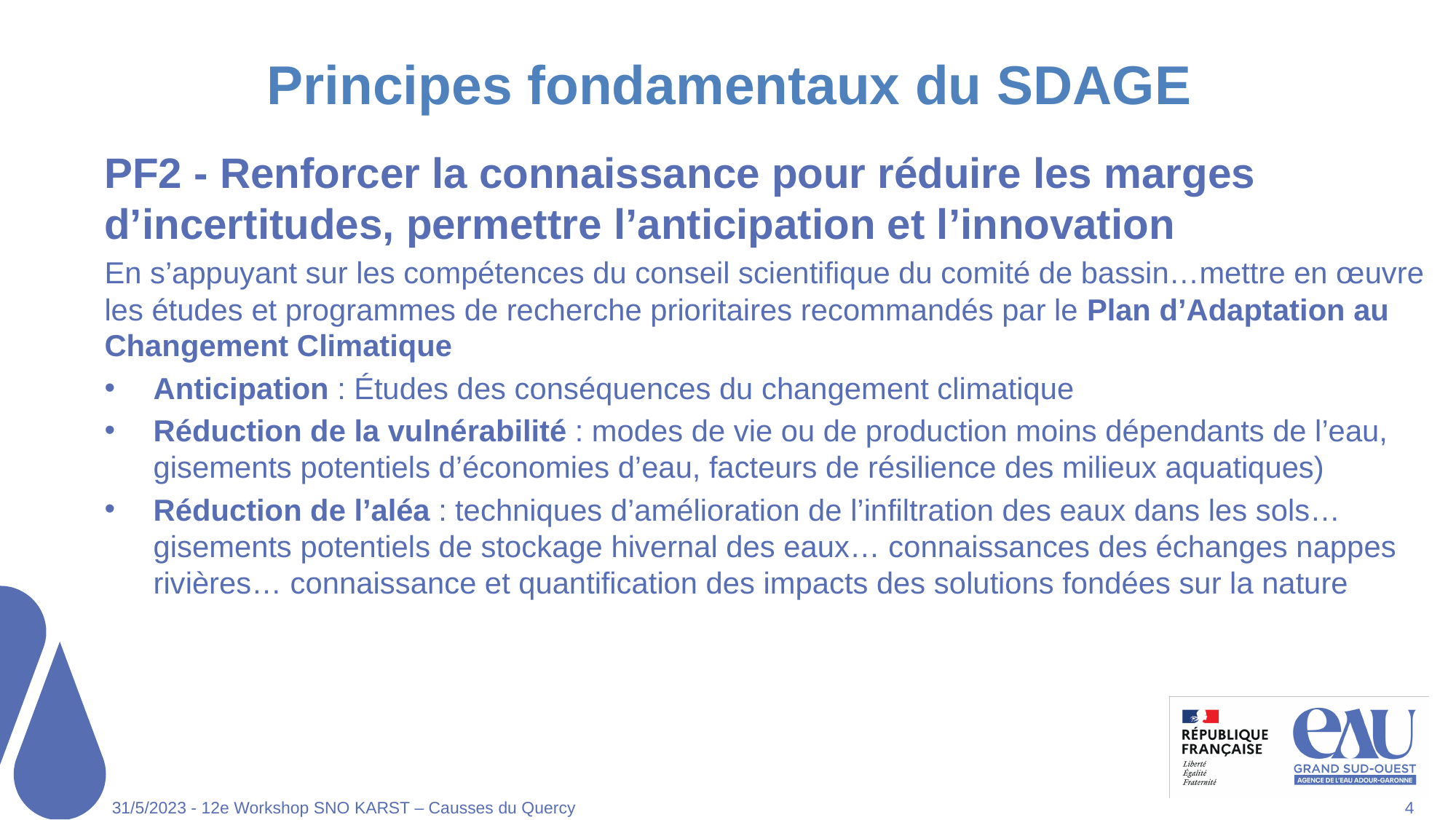

# Principes fondamentaux du SDAGE
PF2 - Renforcer la connaissance pour réduire les marges d’incertitudes, permettre l’anticipation et l’innovation
En s’appuyant sur les compétences du conseil scientifique du comité de bassin…mettre en œuvre les études et programmes de recherche prioritaires recommandés par le Plan d’Adaptation au Changement Climatique
Anticipation : Études des conséquences du changement climatique
Réduction de la vulnérabilité : modes de vie ou de production moins dépendants de l’eau, gisements potentiels d’économies d’eau, facteurs de résilience des milieux aquatiques)
Réduction de l’aléa : techniques d’amélioration de l’infiltration des eaux dans les sols… gisements potentiels de stockage hivernal des eaux… connaissances des échanges nappes rivières… connaissance et quantification des impacts des solutions fondées sur la nature

31/5/2023 - 12e Workshop SNO KARST – Causses du Quercy
4